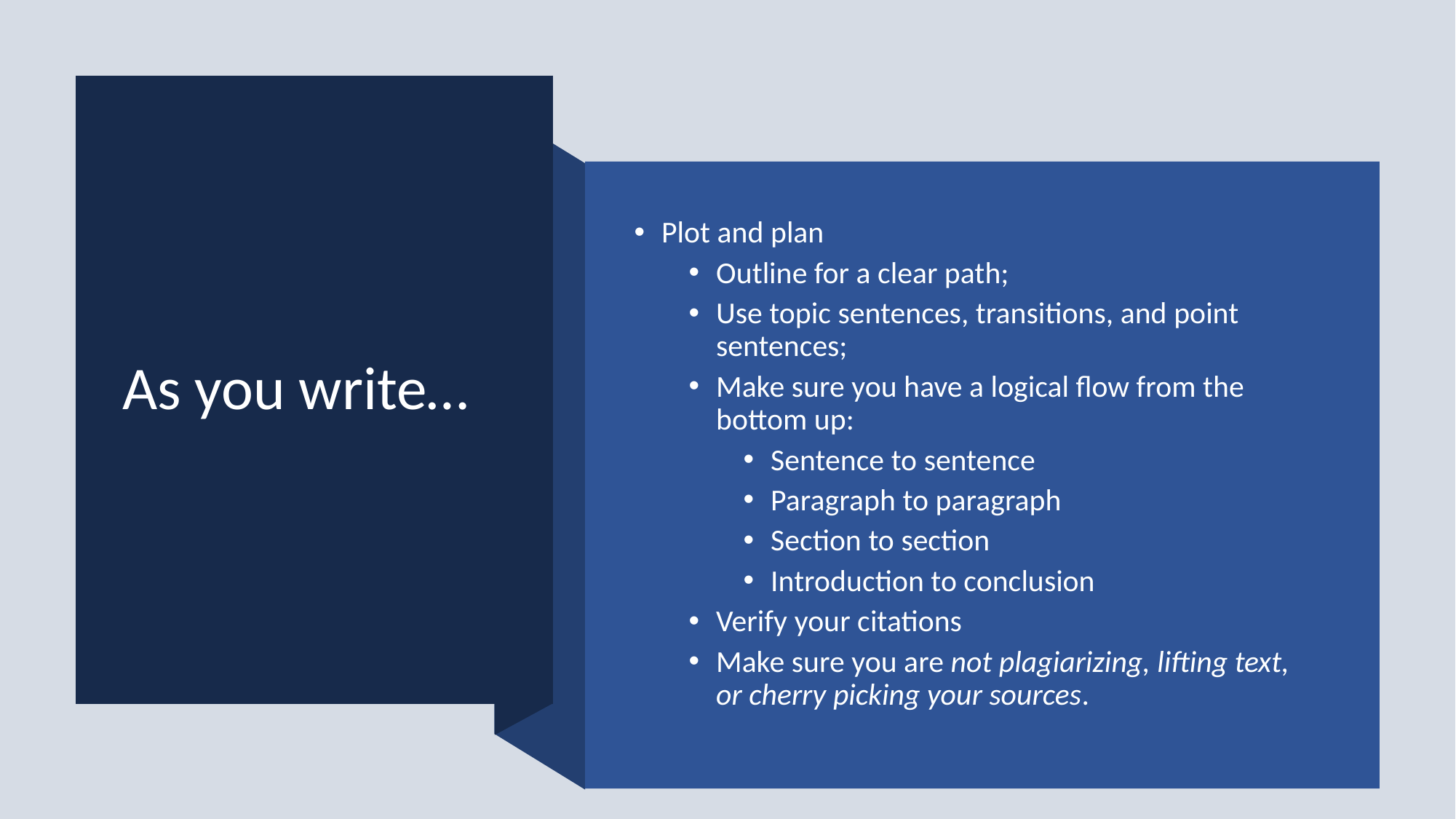

# As you write…

Plot and plan
Outline for a clear path;
Use topic sentences, transitions, and point sentences;
Make sure you have a logical flow from the bottom up:
Sentence to sentence
Paragraph to paragraph
Section to section
Introduction to conclusion
Verify your citations
Make sure you are not plagiarizing, lifting text, or cherry picking your sources.